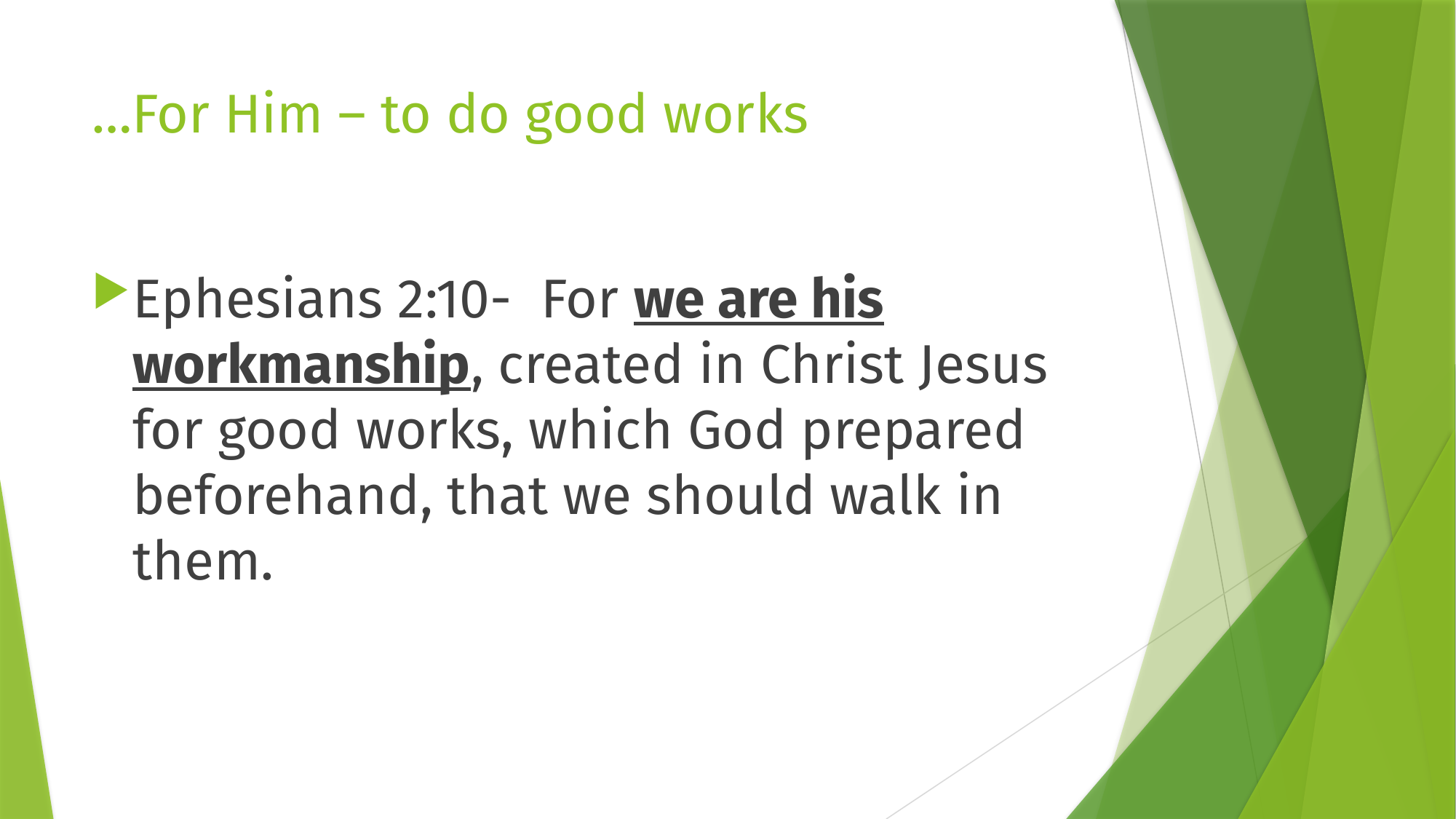

# …For Him – to do good works
Ephesians 2:10-  For we are his workmanship, created in Christ Jesus for good works, which God prepared beforehand, that we should walk in them.